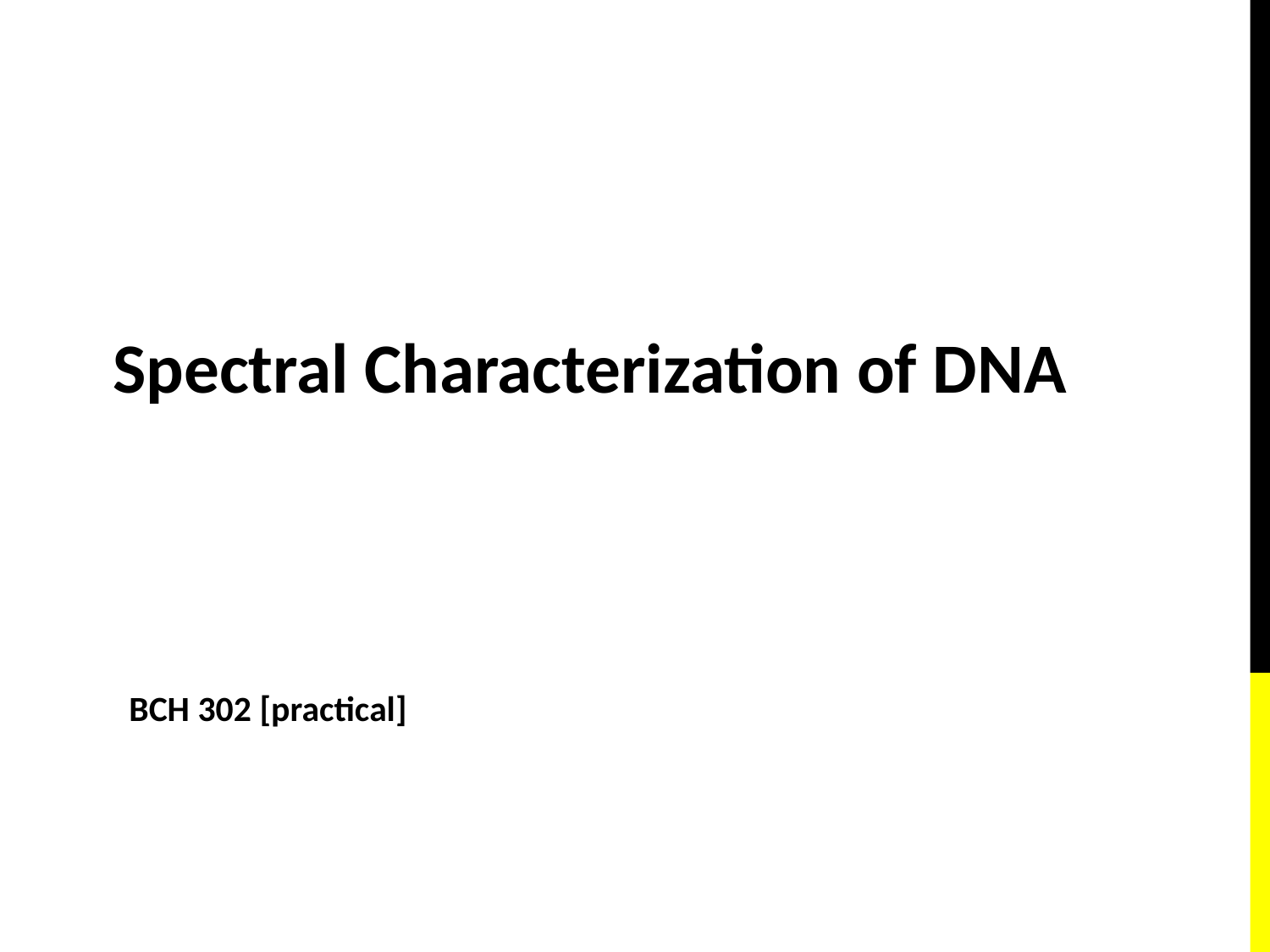

Spectral Characterization of DNA
BCH 302 [practical]